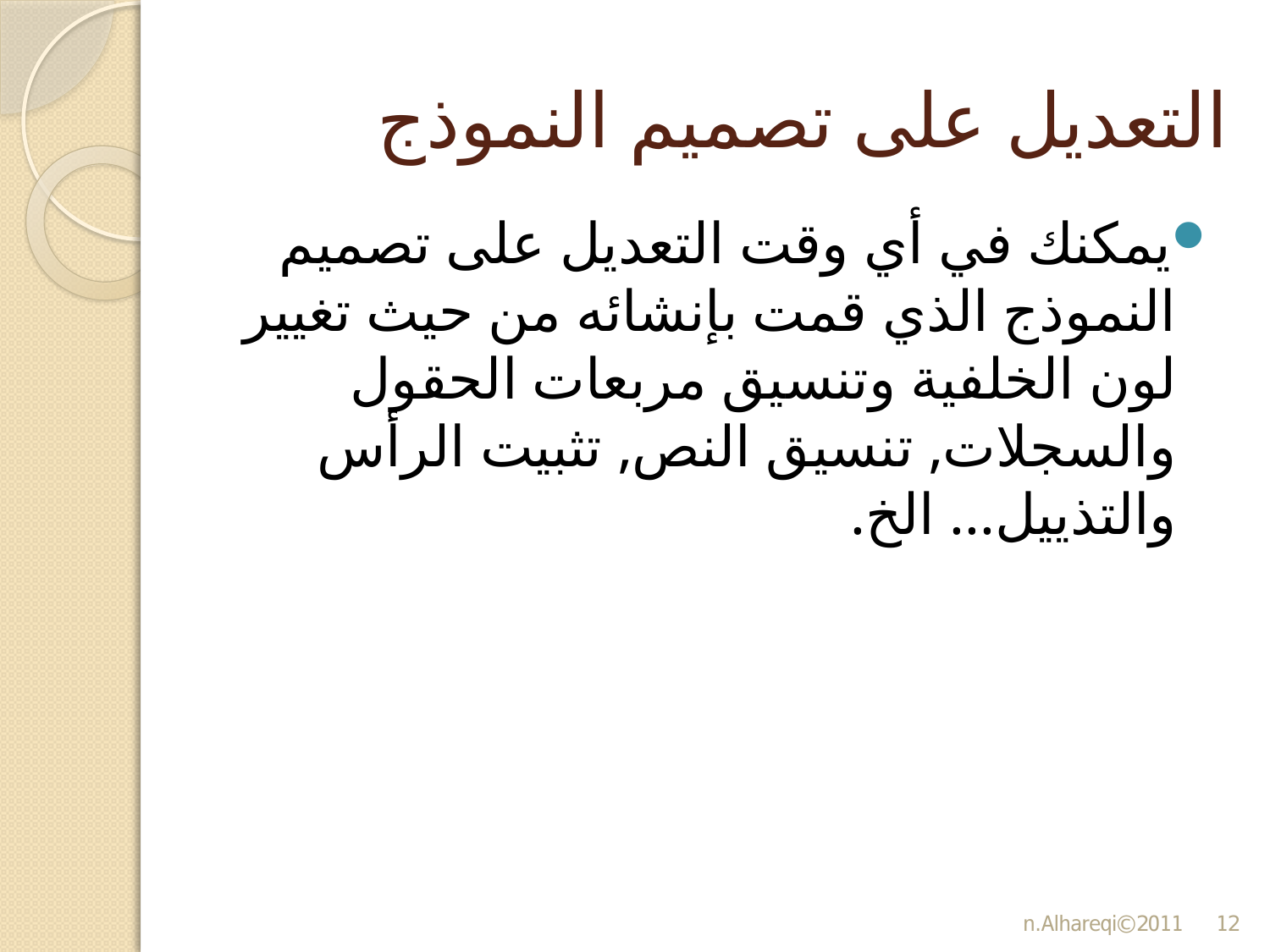

# التعديل على تصميم النموذج
يمكنك في أي وقت التعديل على تصميم النموذج الذي قمت بإنشائه من حيث تغيير لون الخلفية وتنسيق مربعات الحقول والسجلات, تنسيق النص, تثبيت الرأس والتذييل... الخ.
n.Alhareqi©2011
12